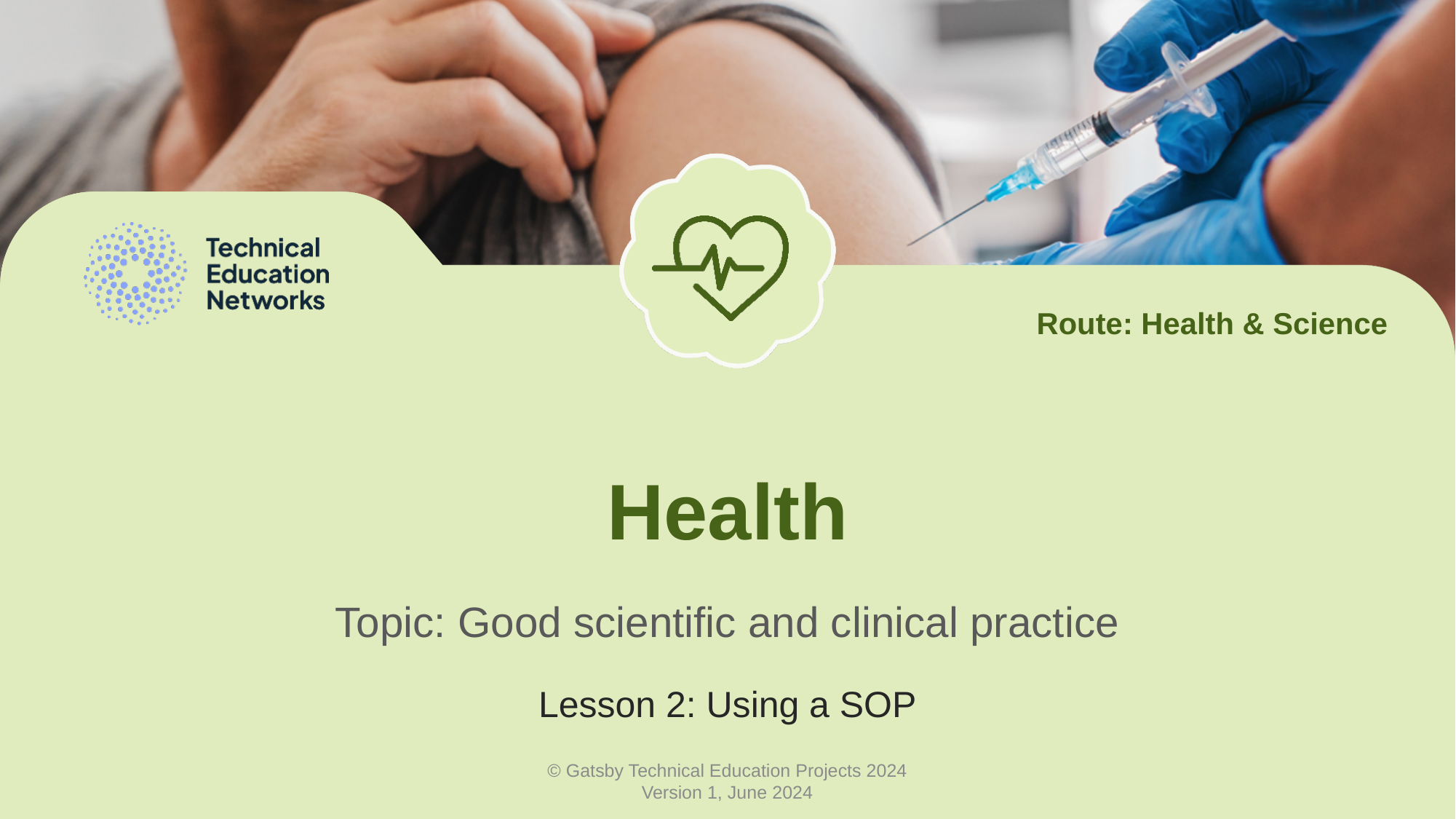

Route: Health & Science
# Health
Topic: Good scientific and clinical practice
Lesson 2: Using a SOP